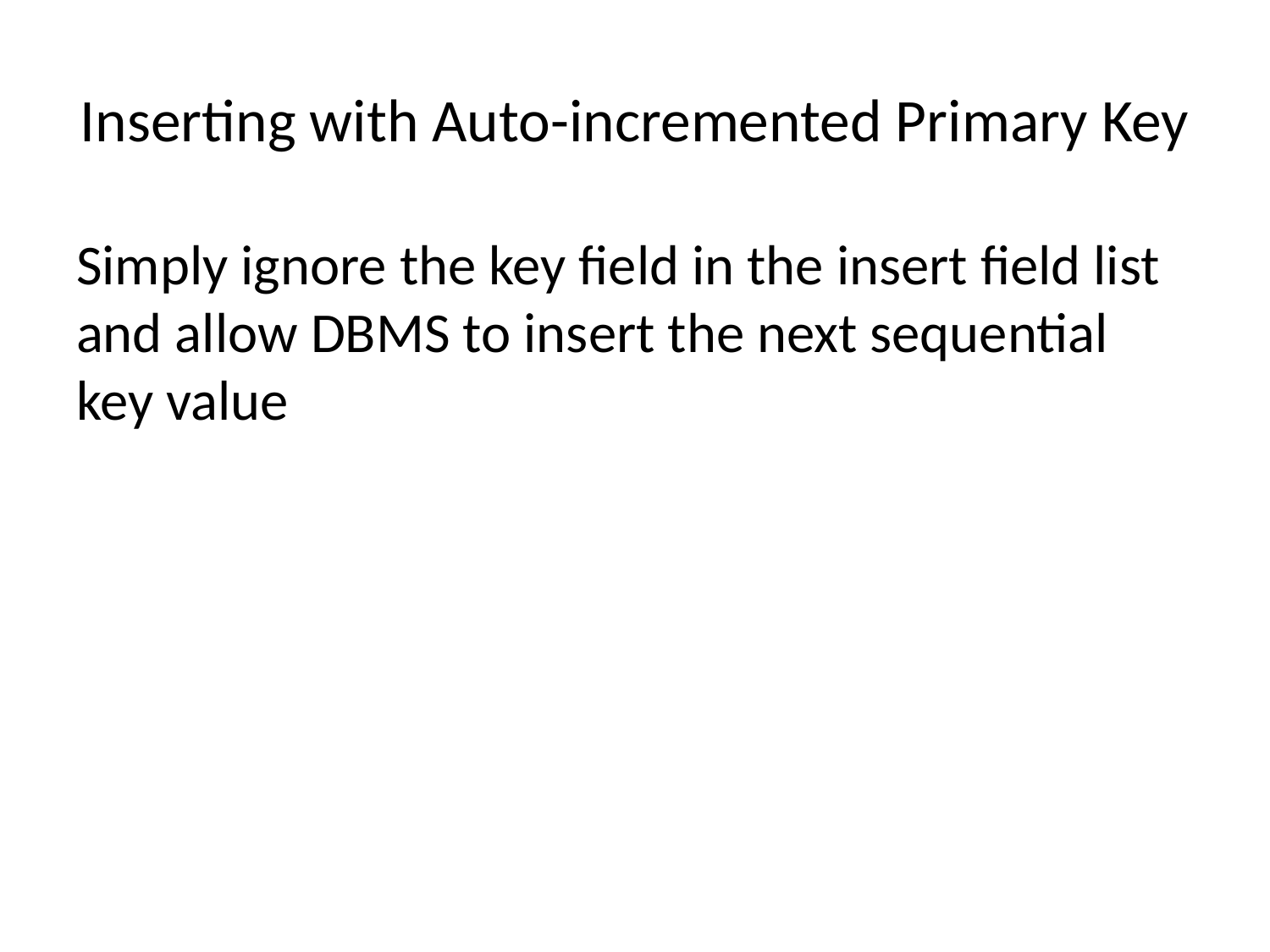

# Inserting with Auto-incremented Primary Key
Simply ignore the key field in the insert field list and allow DBMS to insert the next sequential key value